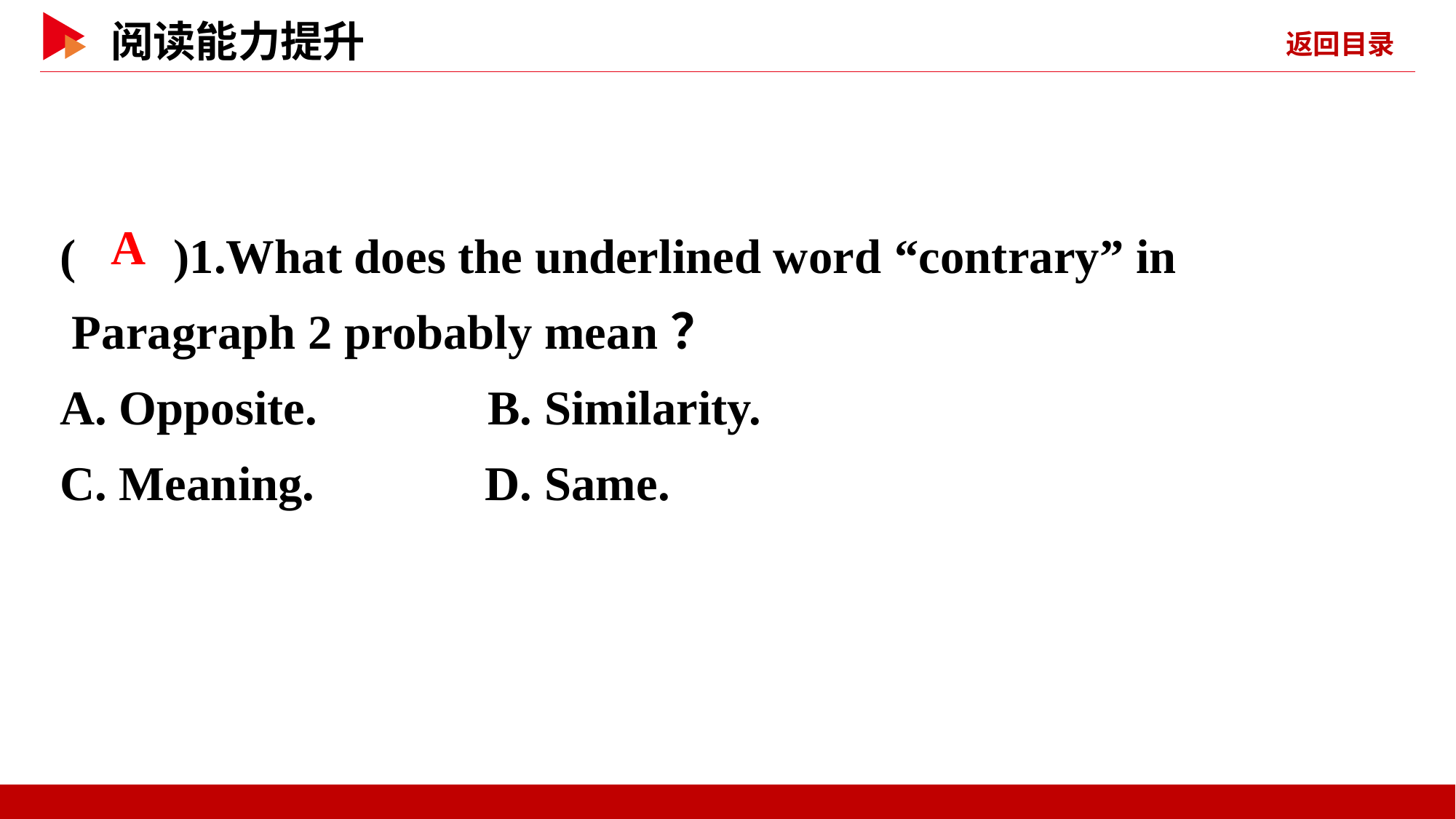

(        )1.What does the underlined word “contrary” in
 Paragraph 2 probably mean？
A. Opposite.              B. Similarity.
C. Meaning.              D. Same.
   A